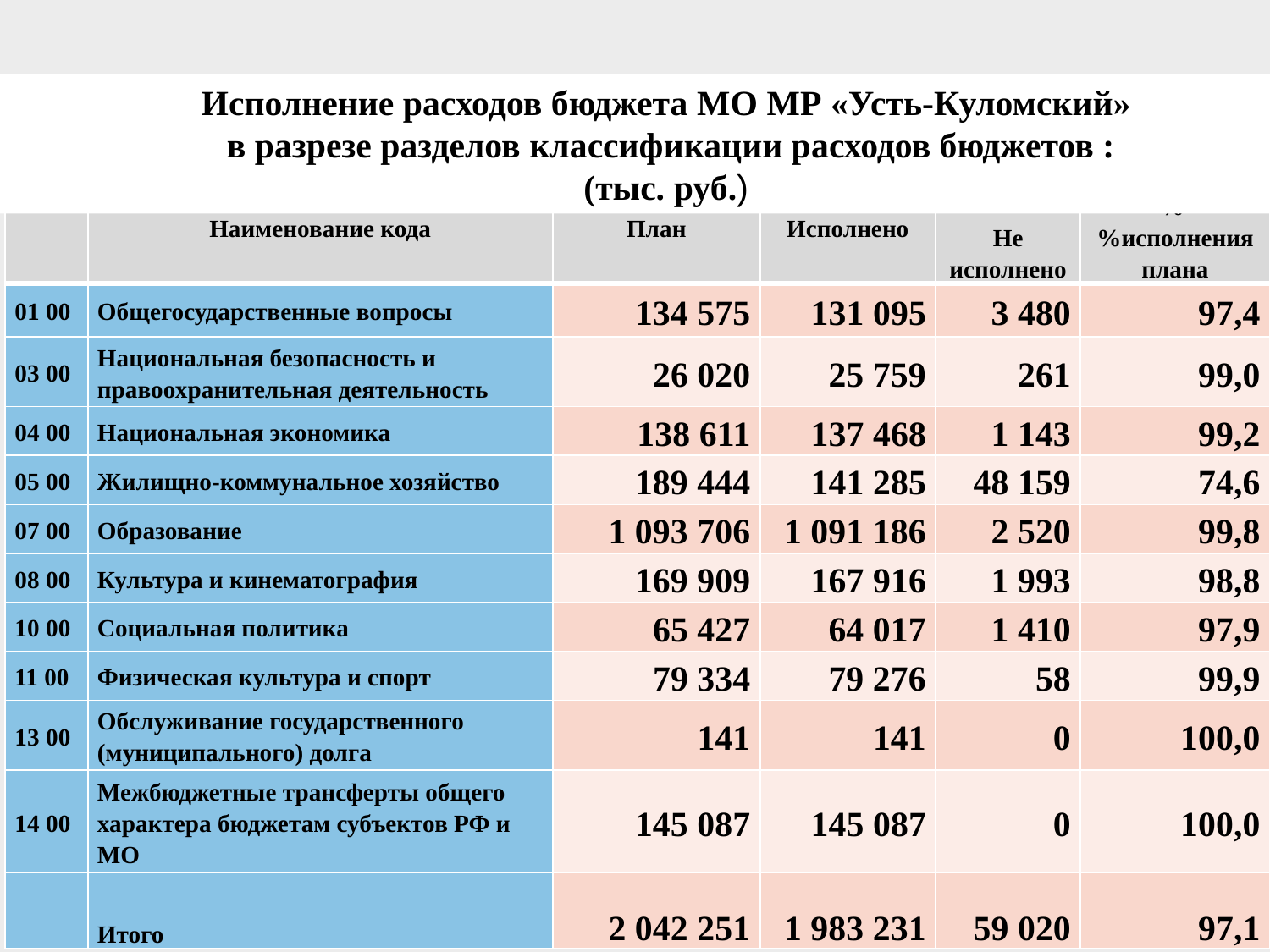

Исполнение расходов бюджета МО МР «Усть-Куломский»
 в разрезе разделов классификации расходов бюджетов :
(тыс. руб.)
|  | Наименование кода | План | Исполнено | Не исполнено | % %исполнения плана |
| --- | --- | --- | --- | --- | --- |
| 01 00 | Общегосударственные вопросы | 134 575 | 131 095 | 3 480 | 97,4 |
| 03 00 | Национальная безопасность и правоохранительная деятельность | 26 020 | 25 759 | 261 | 99,0 |
| 04 00 | Национальная экономика | 138 611 | 137 468 | 1 143 | 99,2 |
| 05 00 | Жилищно-коммунальное хозяйство | 189 444 | 141 285 | 48 159 | 74,6 |
| 07 00 | Образование | 1 093 706 | 1 091 186 | 2 520 | 99,8 |
| 08 00 | Культура и кинематография | 169 909 | 167 916 | 1 993 | 98,8 |
| 10 00 | Социальная политика | 65 427 | 64 017 | 1 410 | 97,9 |
| 11 00 | Физическая культура и спорт | 79 334 | 79 276 | 58 | 99,9 |
| 13 00 | Обслуживание государственного (муниципального) долга | 141 | 141 | 0 | 100,0 |
| 14 00 | Межбюджетные трансферты общего характера бюджетам субъектов РФ и МО | 145 087 | 145 087 | 0 | 100,0 |
|  | Итого | 2 042 251 | 1 983 231 | 59 020 | 97,1 |

10